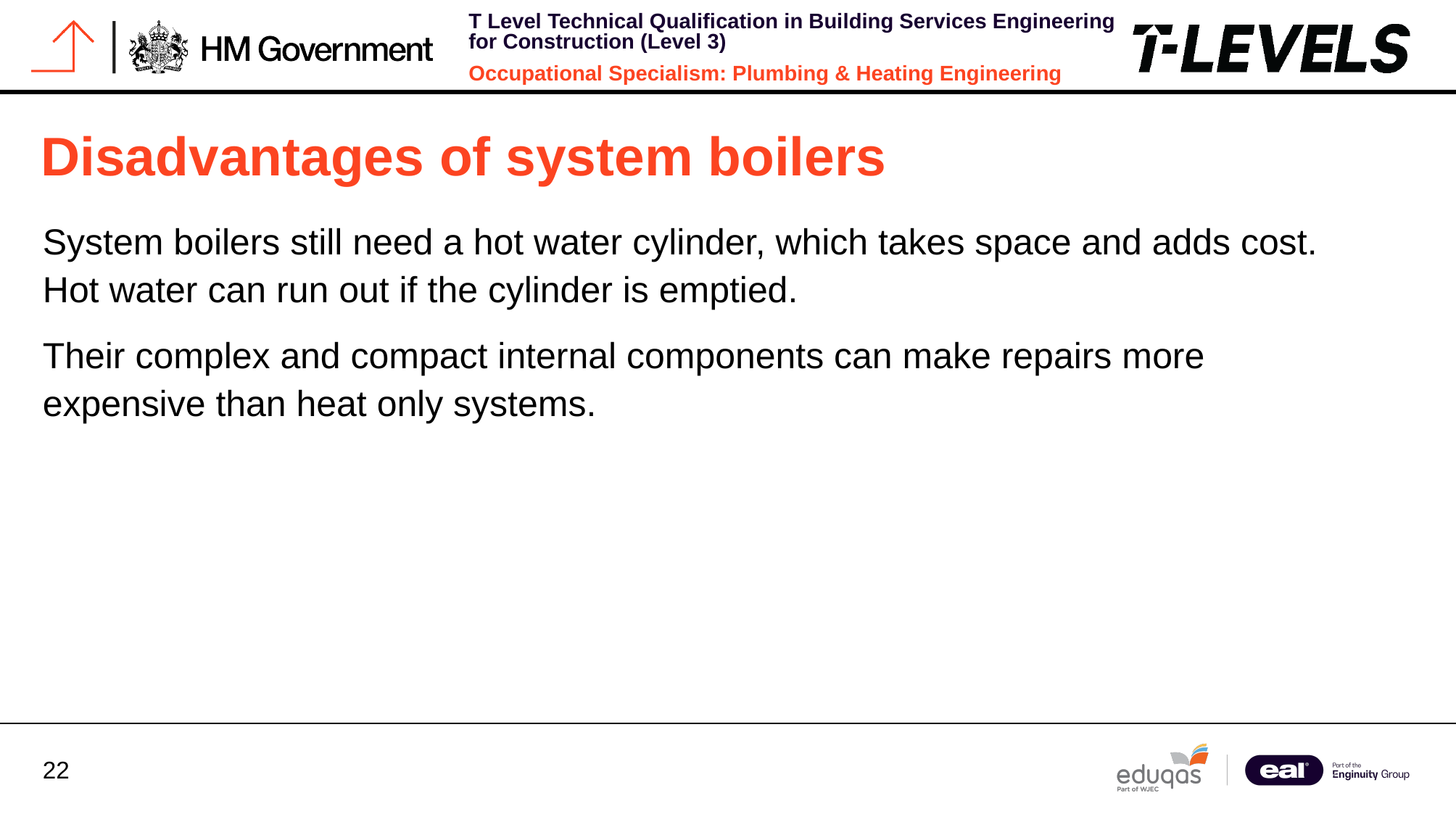

# Disadvantages of system boilers
System boilers still need a hot water cylinder, which takes space and adds cost. Hot water can run out if the cylinder is emptied.
Their complex and compact internal components can make repairs more expensive than heat only systems.